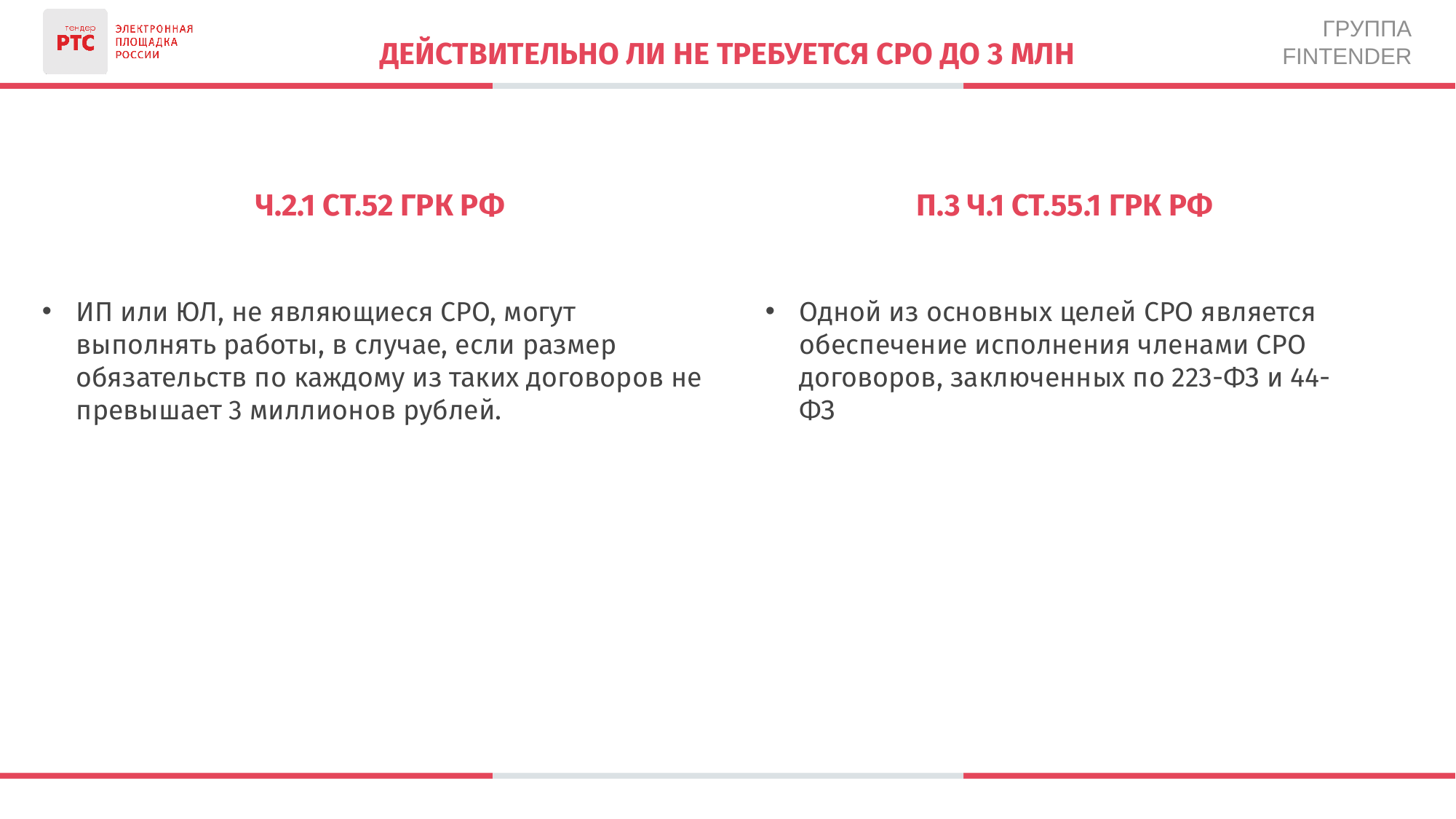

# Действительно ли не требуется сро до 3 млн

П.3 ч.1 ст.55.1 ГрК рф

Одной из основных целей СРО является обеспечение исполнения членами СРО договоров, заключенных по 223-ФЗ и 44-ФЗ

Ч.2.1 ст.52 ГрК РФ

ИП или ЮЛ, не являющиеся СРО, могут выполнять работы, в случае, если размер обязательств по каждому из таких договоров не превышает 3 миллионов рублей.